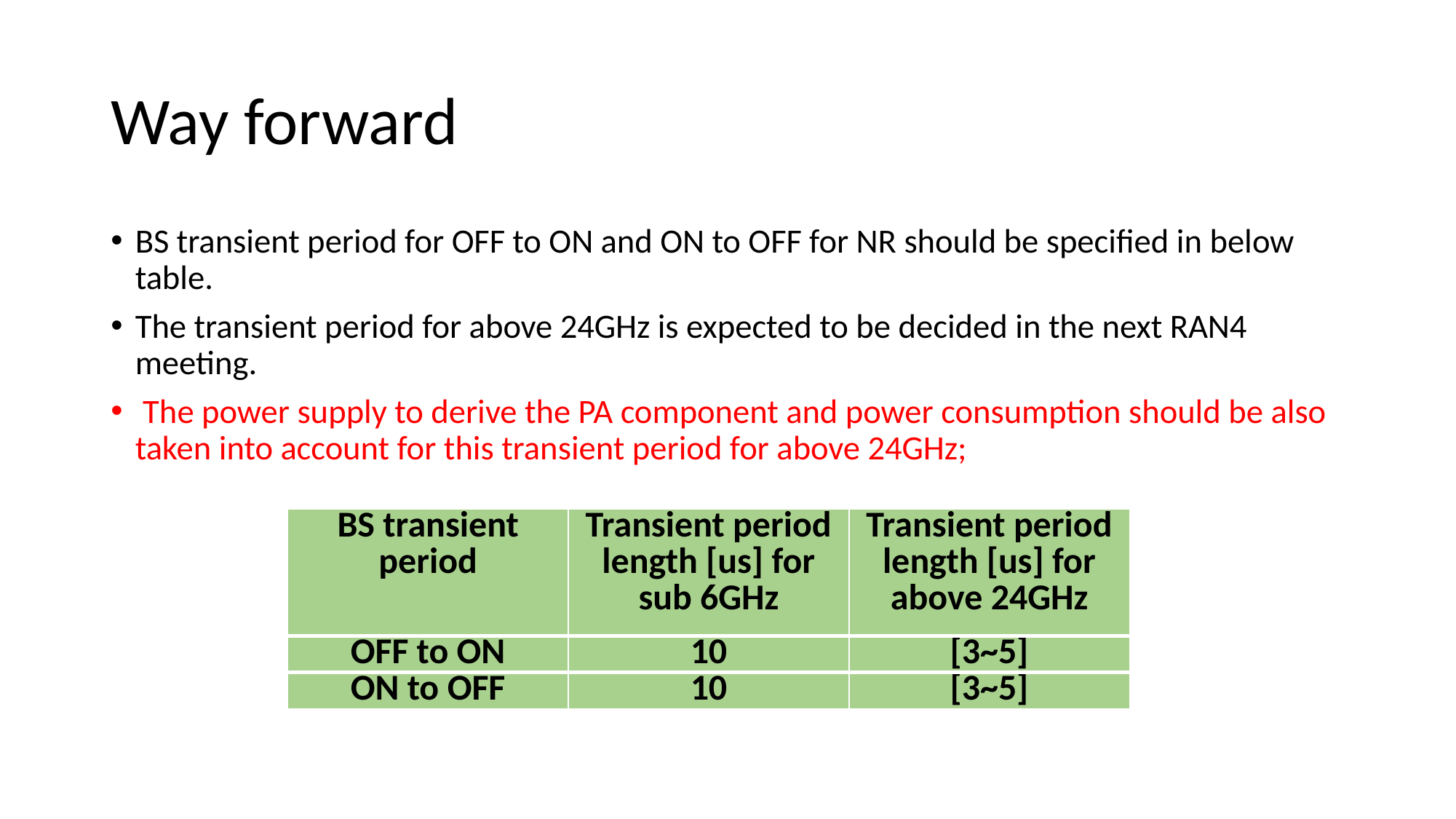

# Way forward
BS transient period for OFF to ON and ON to OFF for NR should be specified in below table.
The transient period for above 24GHz is expected to be decided in the next RAN4 meeting.
 The power supply to derive the PA component and power consumption should be also taken into account for this transient period for above 24GHz;

| BS transient period | Transient period length [us] for sub 6GHz | Transient period length [us] for above 24GHz |
| --- | --- | --- |
| OFF to ON | 10 | [3~5] |
| ON to OFF | 10 | [3~5] |